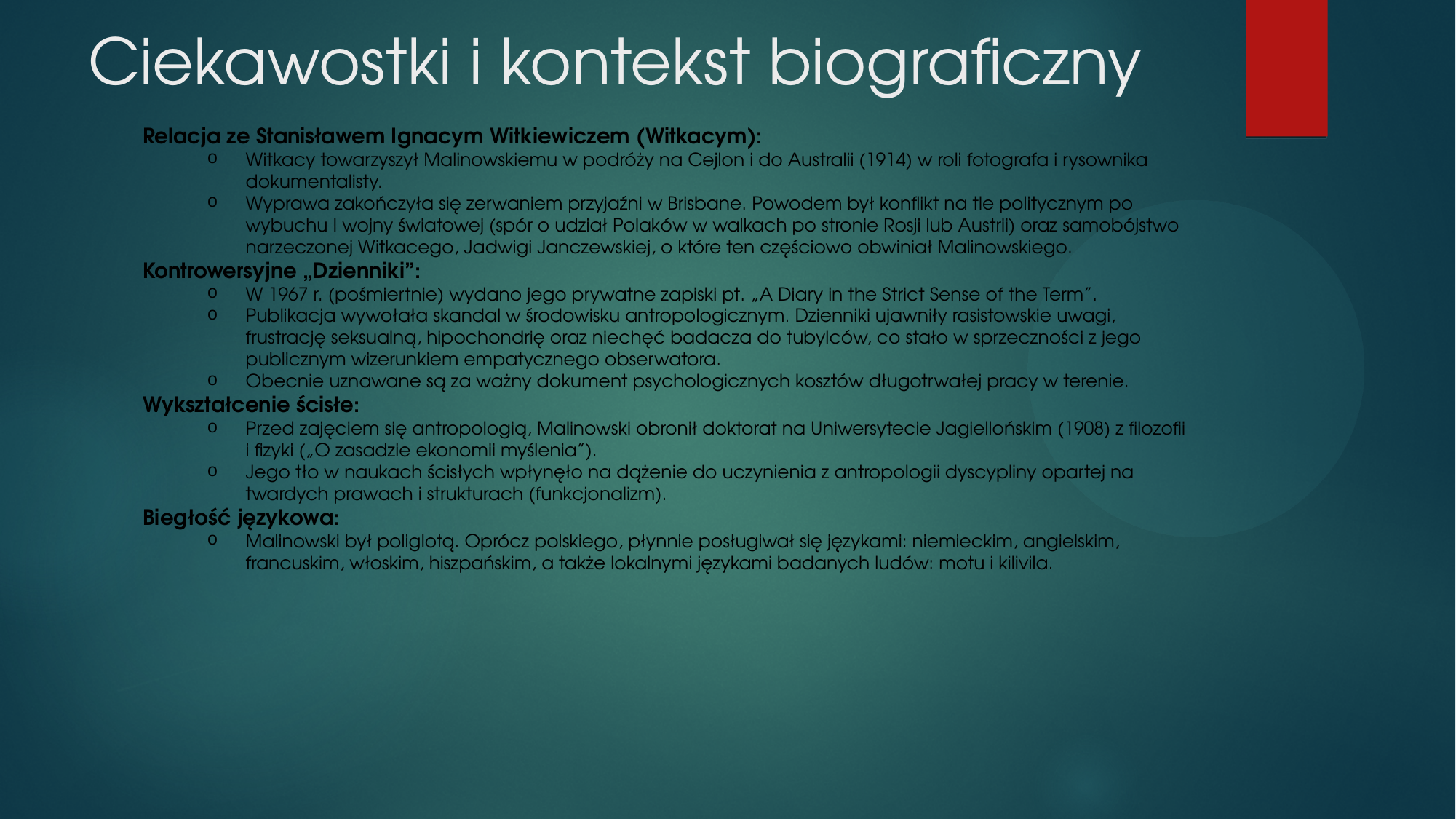

# Ciekawostki i kontekst biograficzny
Relacja ze Stanisławem Ignacym Witkiewiczem (Witkacym):
Witkacy towarzyszył Malinowskiemu w podróży na Cejlon i do Australii (1914) w roli fotografa i rysownika dokumentalisty.
Wyprawa zakończyła się zerwaniem przyjaźni w Brisbane. Powodem był konflikt na tle politycznym po wybuchu I wojny światowej (spór o udział Polaków w walkach po stronie Rosji lub Austrii) oraz samobójstwo narzeczonej Witkacego, Jadwigi Janczewskiej, o które ten częściowo obwiniał Malinowskiego.
Kontrowersyjne „Dzienniki”:
W 1967 r. (pośmiertnie) wydano jego prywatne zapiski pt. „A Diary in the Strict Sense of the Term”.
Publikacja wywołała skandal w środowisku antropologicznym. Dzienniki ujawniły rasistowskie uwagi, frustrację seksualną, hipochondrię oraz niechęć badacza do tubylców, co stało w sprzeczności z jego publicznym wizerunkiem empatycznego obserwatora.
Obecnie uznawane są za ważny dokument psychologicznych kosztów długotrwałej pracy w terenie.
Wykształcenie ścisłe:
Przed zajęciem się antropologią, Malinowski obronił doktorat na Uniwersytecie Jagiellońskim (1908) z filozofii i fizyki („O zasadzie ekonomii myślenia”).
Jego tło w naukach ścisłych wpłynęło na dążenie do uczynienia z antropologii dyscypliny opartej na twardych prawach i strukturach (funkcjonalizm).
Biegłość językowa:
Malinowski był poliglotą. Oprócz polskiego, płynnie posługiwał się językami: niemieckim, angielskim, francuskim, włoskim, hiszpańskim, a także lokalnymi językami badanych ludów: motu i kilivila.